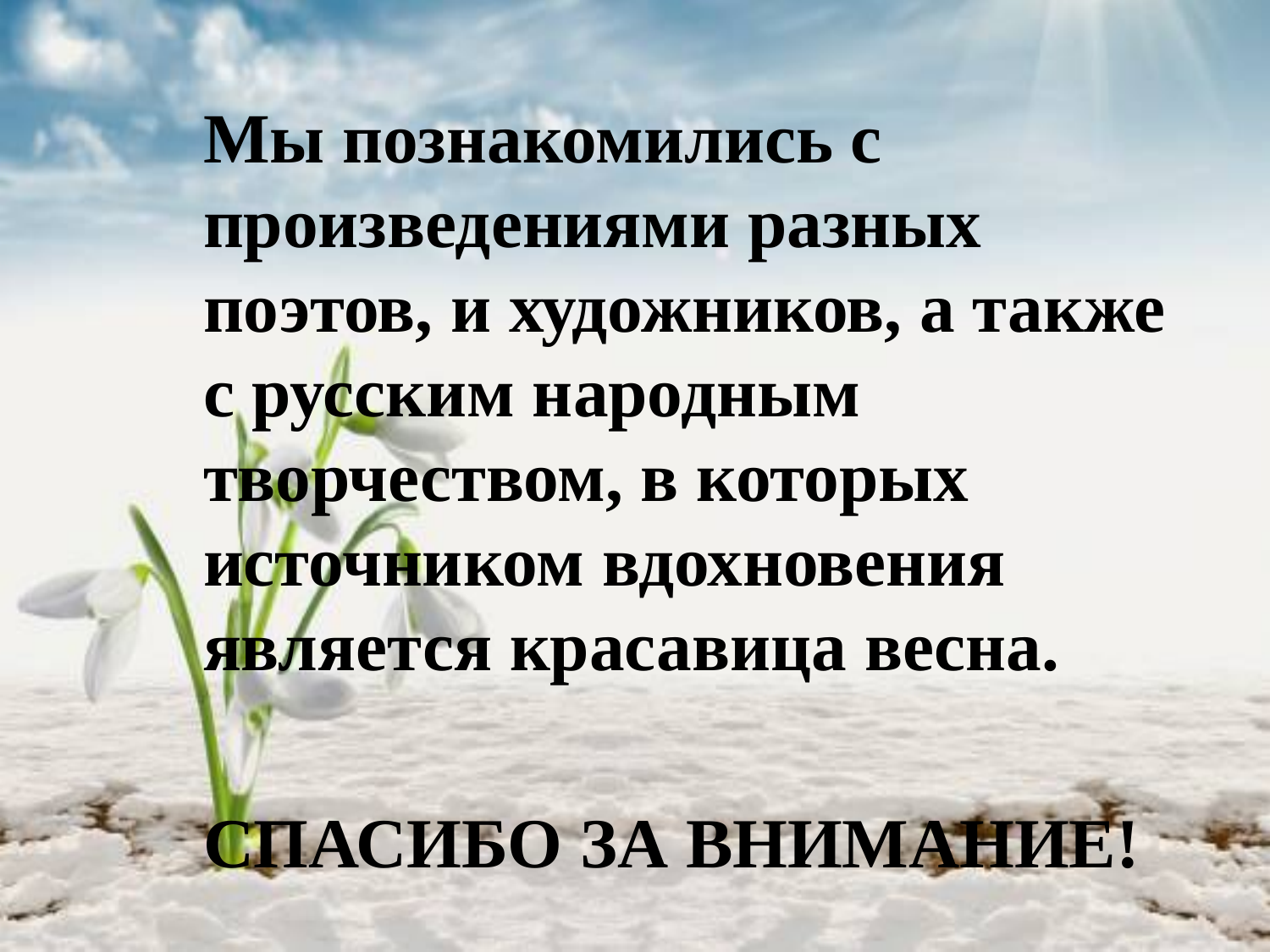

Мы познакомились с произведениями разных поэтов, и художников, а также с русским народным творчеством, в которых источником вдохновения является красавица весна.

СПАСИБО ЗА ВНИМАНИЕ!